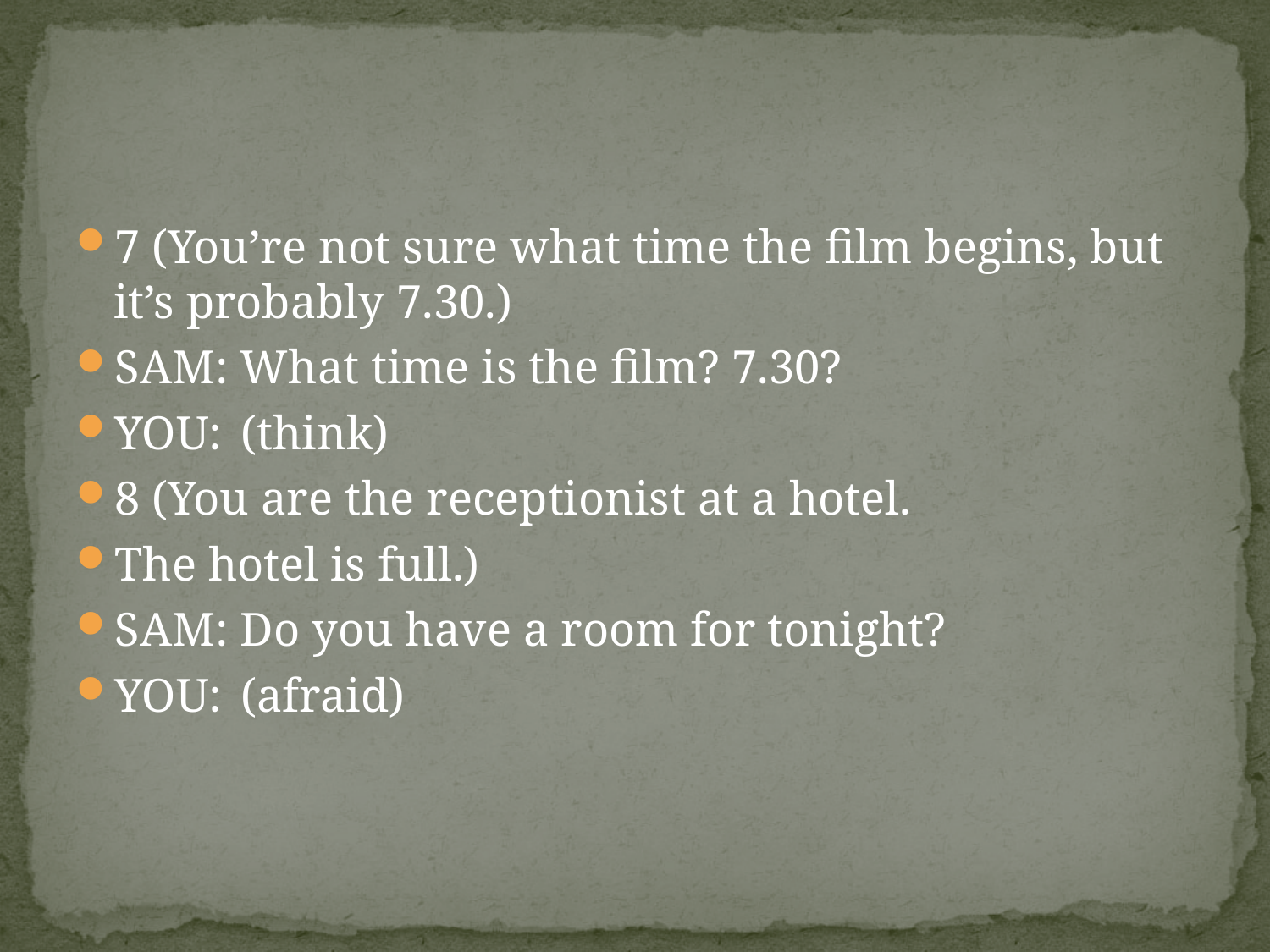

#
7 (You’re not sure what time the film begins, but it’s probably 7.30.)
SaM: What time is the film? 7.30?
YOU:	(think)
8 (You are the receptionist at a hotel.
The hotel is full.)
SaM: Do you have a room for tonight?
YOU:	(afraid)